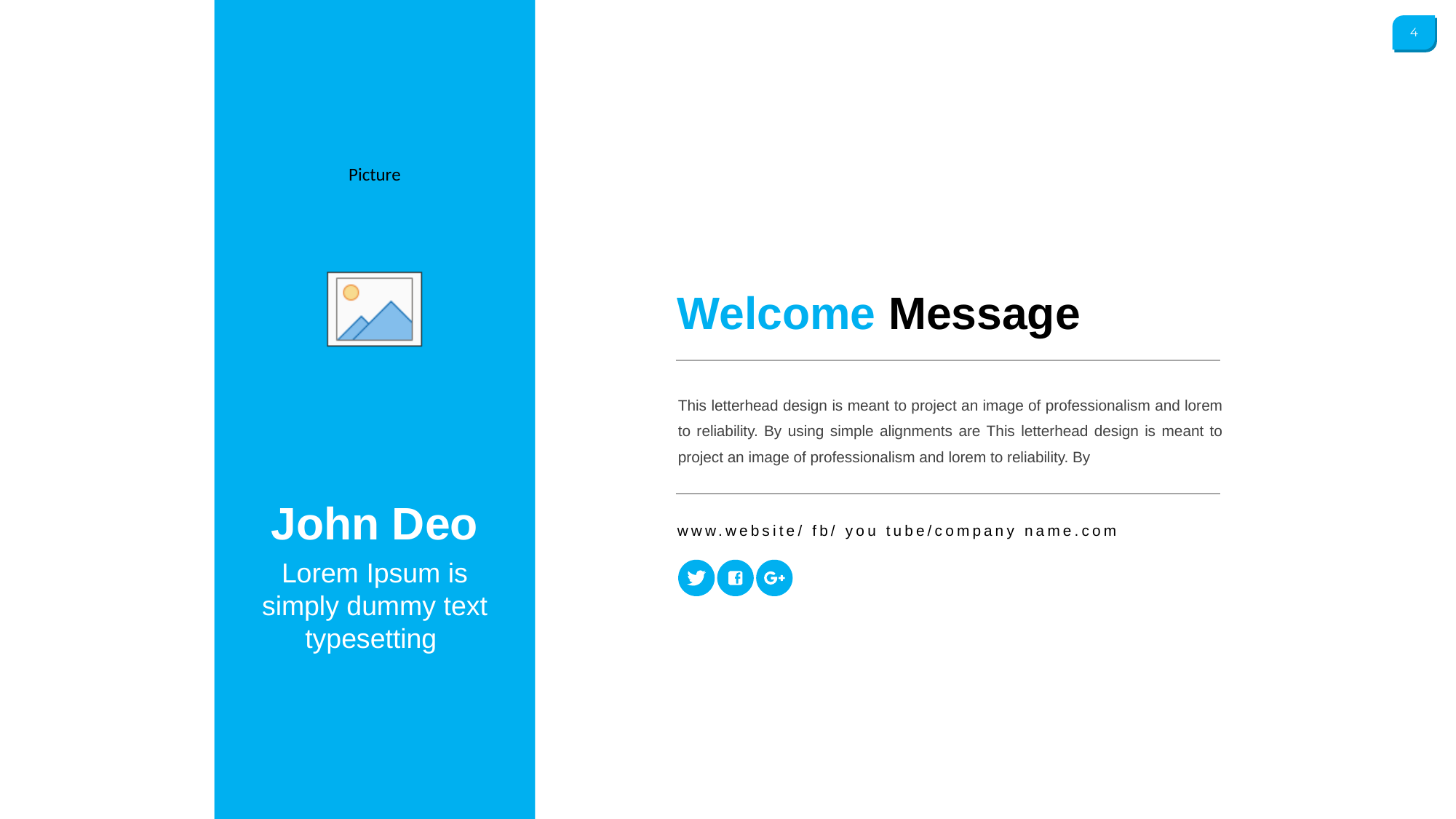

Welcome Message
This letterhead design is meant to project an image of professionalism and lorem to reliability. By using simple alignments are This letterhead design is meant to project an image of professionalism and lorem to reliability. By
www.website/ fb/ you tube/company name.com

John Deo
Lorem Ipsum is simply dummy text typesetting